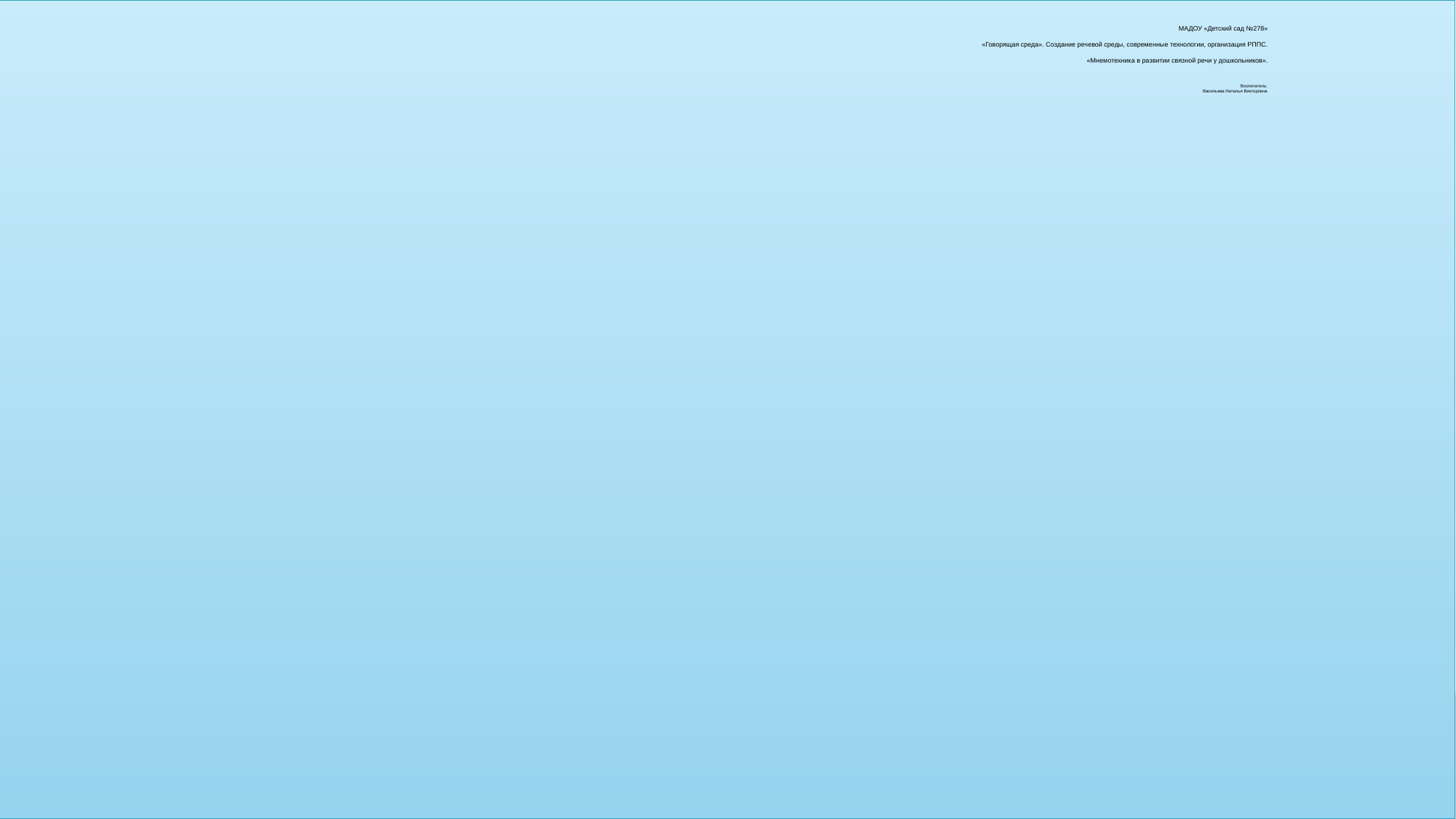

#
МАДОУ «Детский сад №278»

«Говорящая среда». Создание речевой среды, современные технологии, организация РППС.

«Мнемотехника в развитии связной речи у дошкольников».

                                     Воспитатель:
Васильева Наталья Викторовна